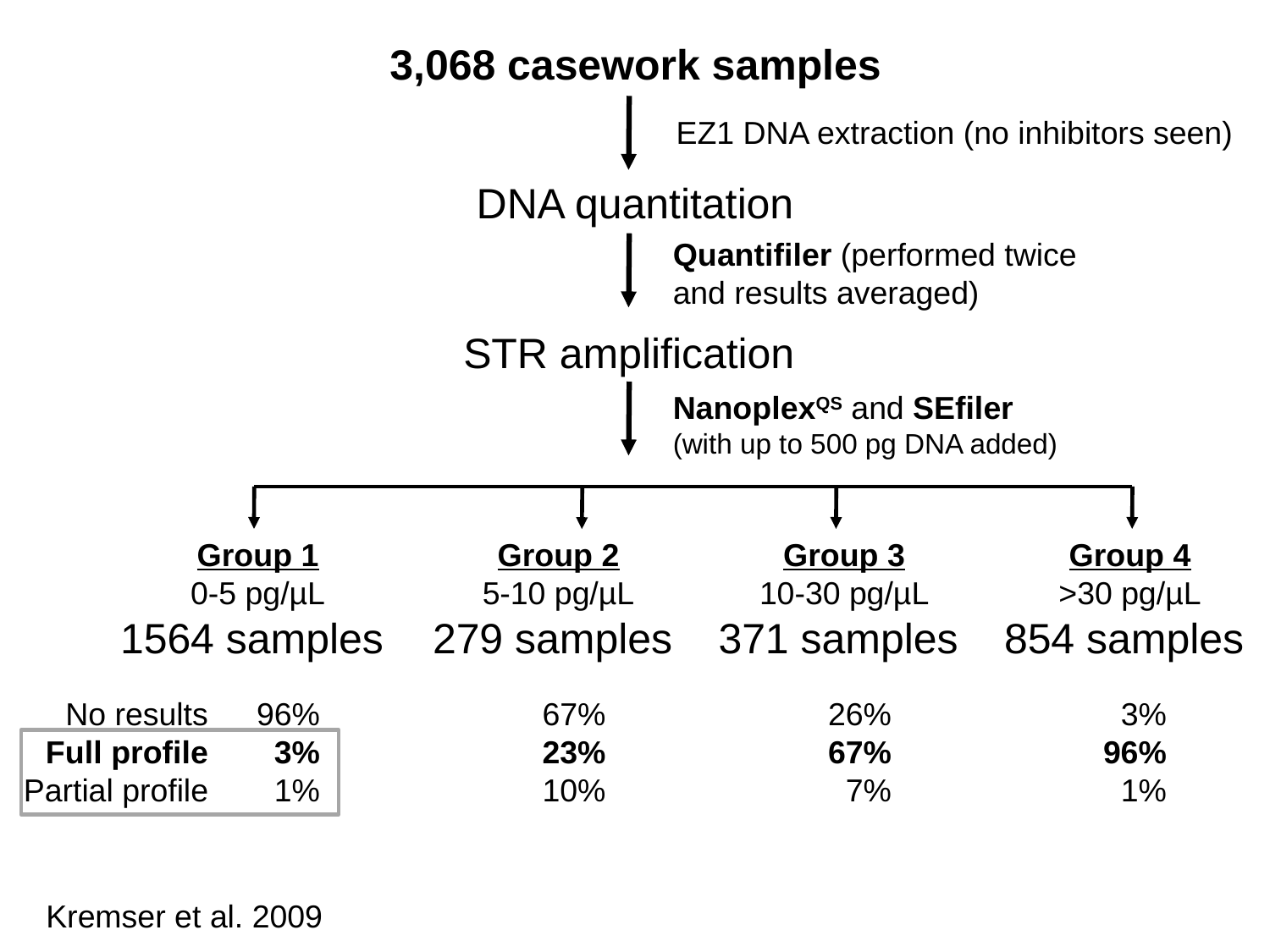

3,068 casework samples
EZ1 DNA extraction (no inhibitors seen)
DNA quantitation
Quantifiler (performed twice and results averaged)
STR amplification
NanoplexQS and SEfiler (with up to 500 pg DNA added)
Group 1
0-5 pg/µL
1564 samples
Group 2
5-10 pg/µL
279 samples
Group 3
10-30 pg/µL
371 samples
Group 4
>30 pg/µL
854 samples
No results
Full profile
Partial profile
96%
3%
1%
67%
23%
10%
26%
67%
7%
3%
96%
1%

Kremser et al. 2009